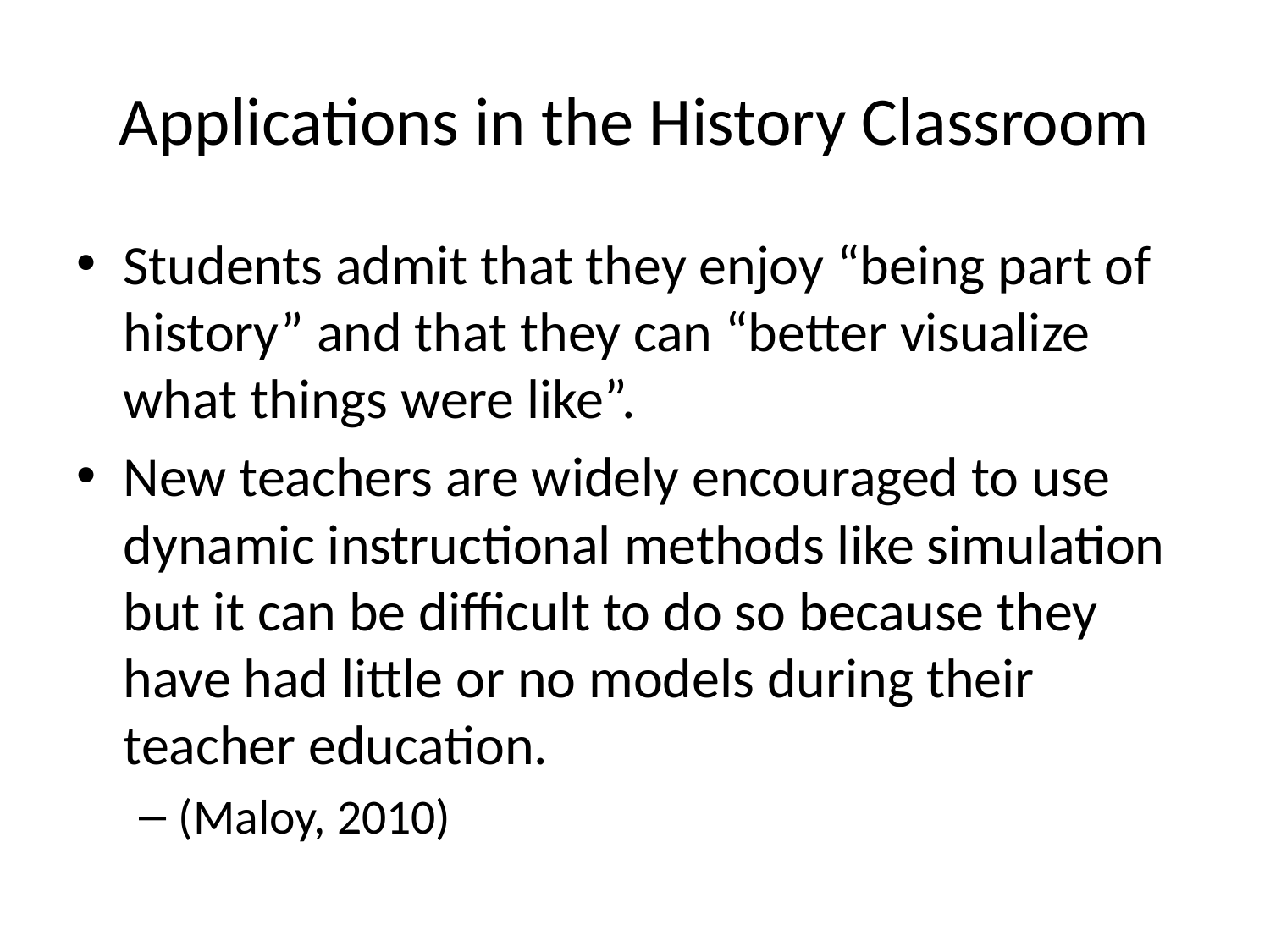

# Applications in the History Classroom
Students admit that they enjoy “being part of history” and that they can “better visualize what things were like”.
New teachers are widely encouraged to use dynamic instructional methods like simulation but it can be difficult to do so because they have had little or no models during their teacher education.
(Maloy, 2010)